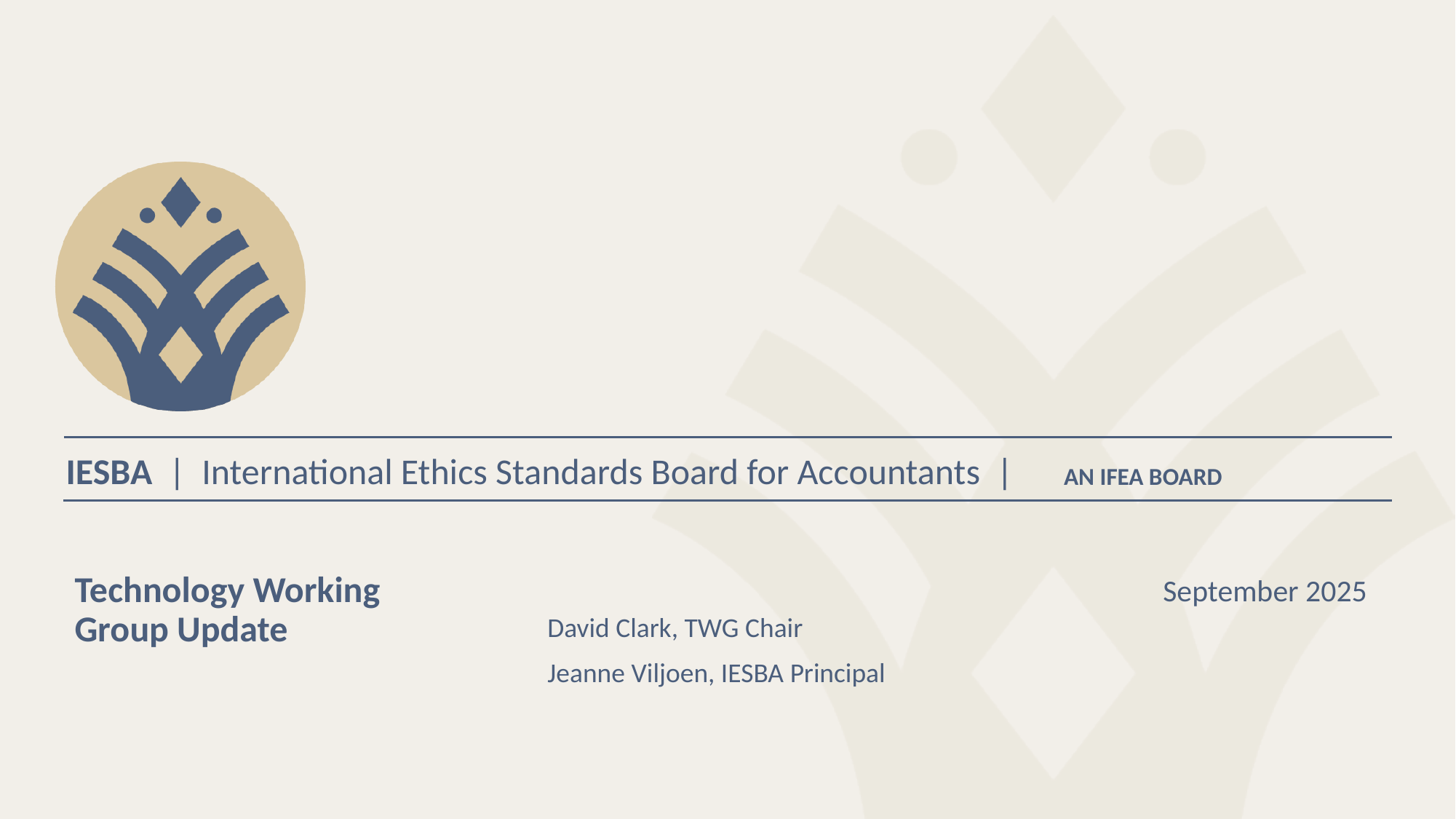

Technology Working Group Update
September 2025
David Clark, TWG Chair
Jeanne Viljoen, IESBA Principal